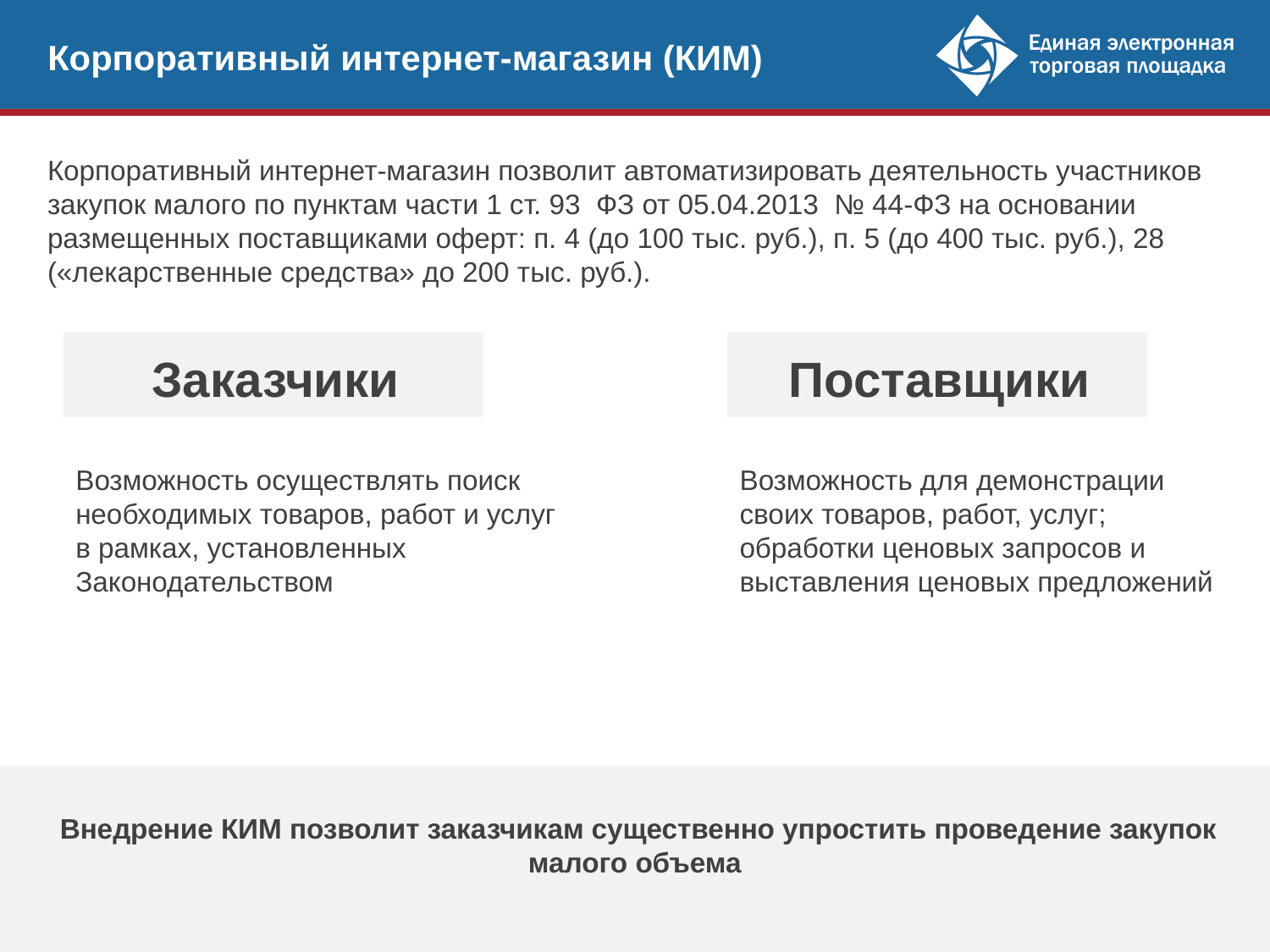

# Корпоративный интернет-магазин (КИМ)
Корпоративный интернет-магазин позволит автоматизировать деятельность участников закупок малого по пунктам части 1 ст. 93  ФЗ от 05.04.2013  № 44-ФЗ на основании размещенных поставщиками оферт: п. 4 (до 100 тыс. руб.), п. 5 (до 400 тыс. руб.), 28 («лекарственные средства» до 200 тыс. руб.).
Поставщики
Заказчики
Возможность осуществлять поиск необходимых товаров, работ и услуг
в рамках, установленных Законодательством
Возможность для демонстрации своих товаров, работ, услуг; обработки ценовых запросов и выставления ценовых предложений

 Внедрение КИМ позволит заказчикам существенно упростить проведение закупок малого объема